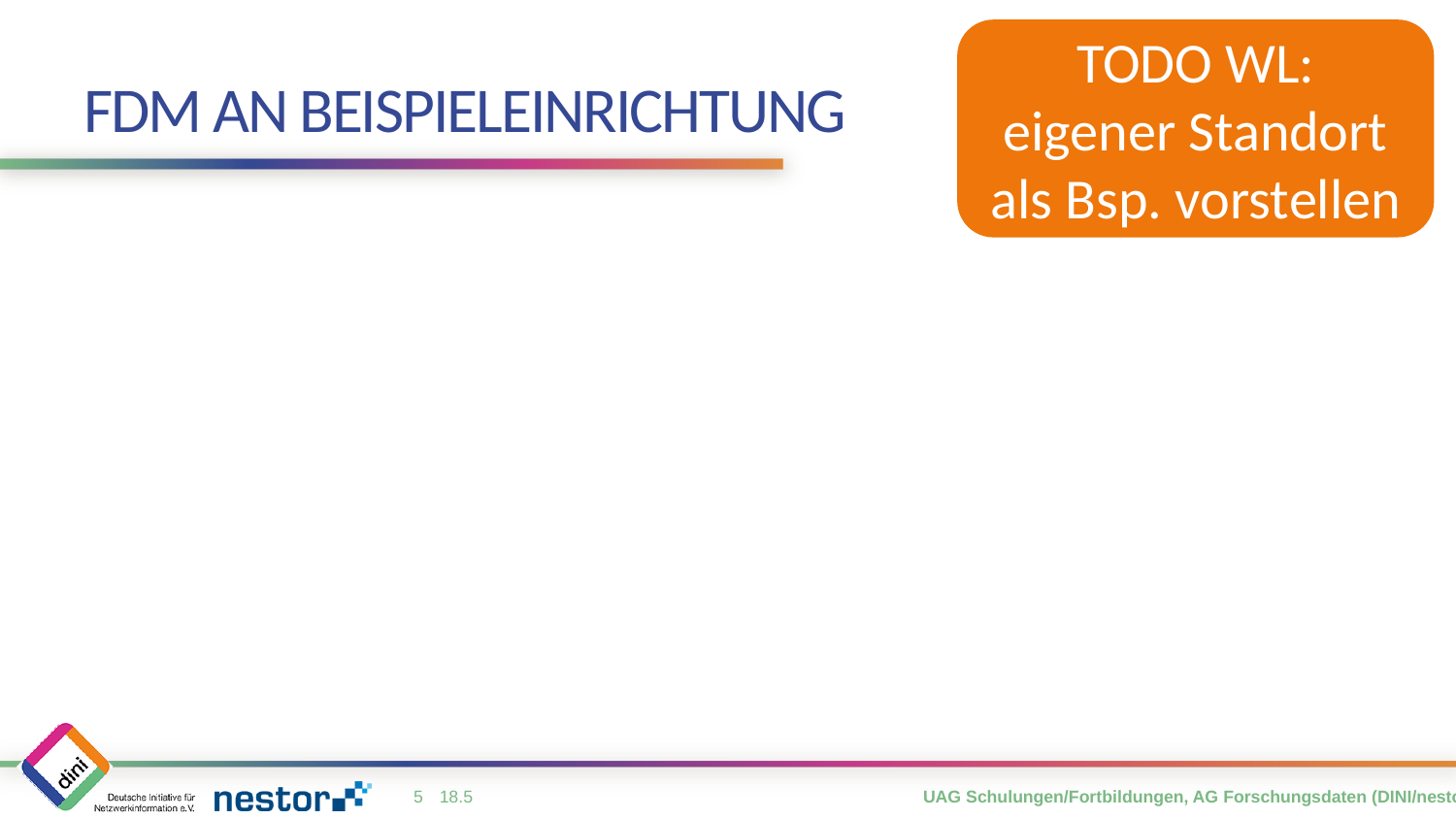

TODO WL:
eigener Standort als Bsp. vorstellen
# FDM an Beispieleinrichtung
5
18.5